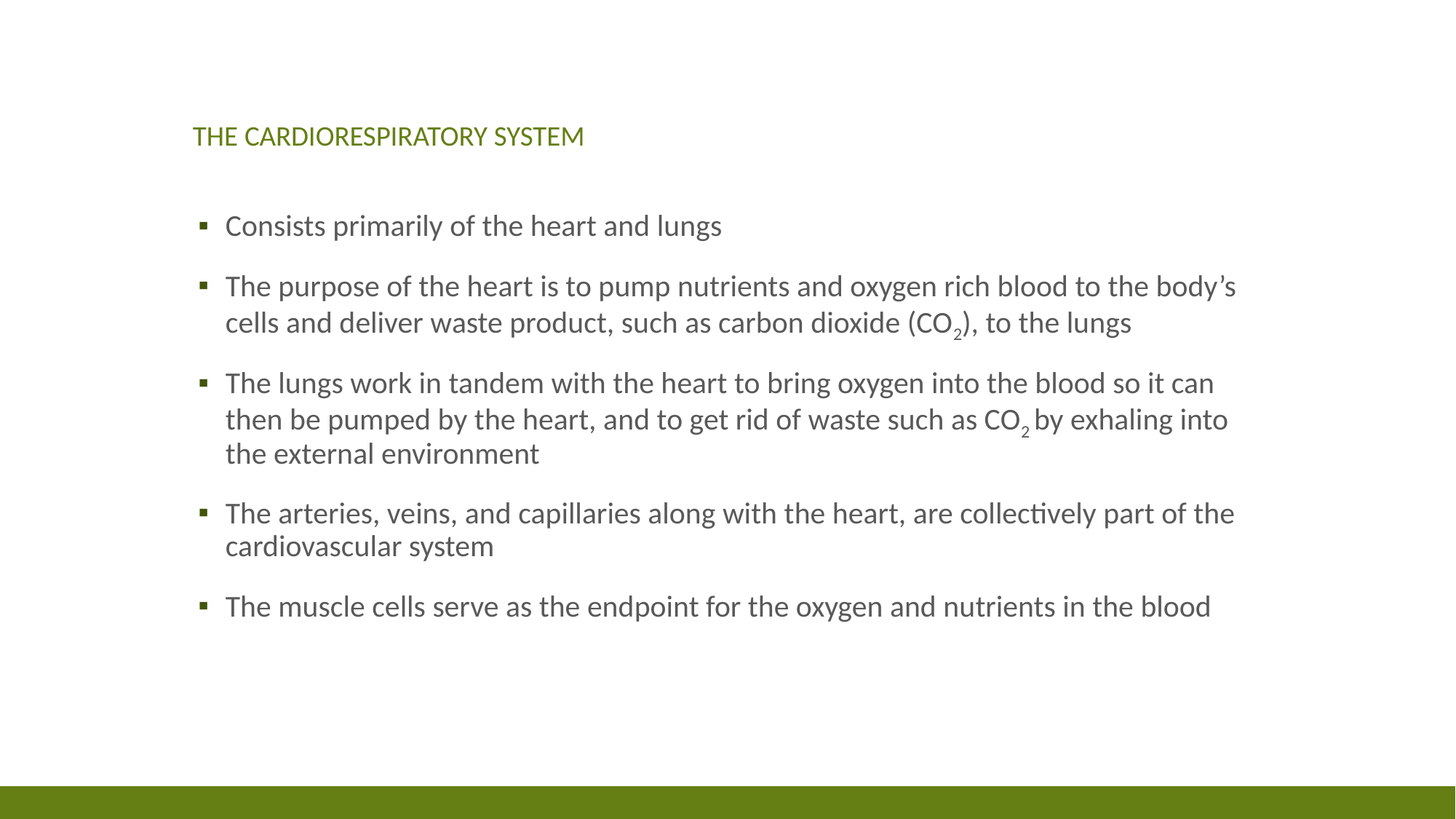

# The cardiorespiratory system
Consists primarily of the heart and lungs
The purpose of the heart is to pump nutrients and oxygen rich blood to the body’s cells and deliver waste product, such as carbon dioxide (CO2), to the lungs
The lungs work in tandem with the heart to bring oxygen into the blood so it can then be pumped by the heart, and to get rid of waste such as CO2 by exhaling into the external environment
The arteries, veins, and capillaries along with the heart, are collectively part of the cardiovascular system
The muscle cells serve as the endpoint for the oxygen and nutrients in the blood